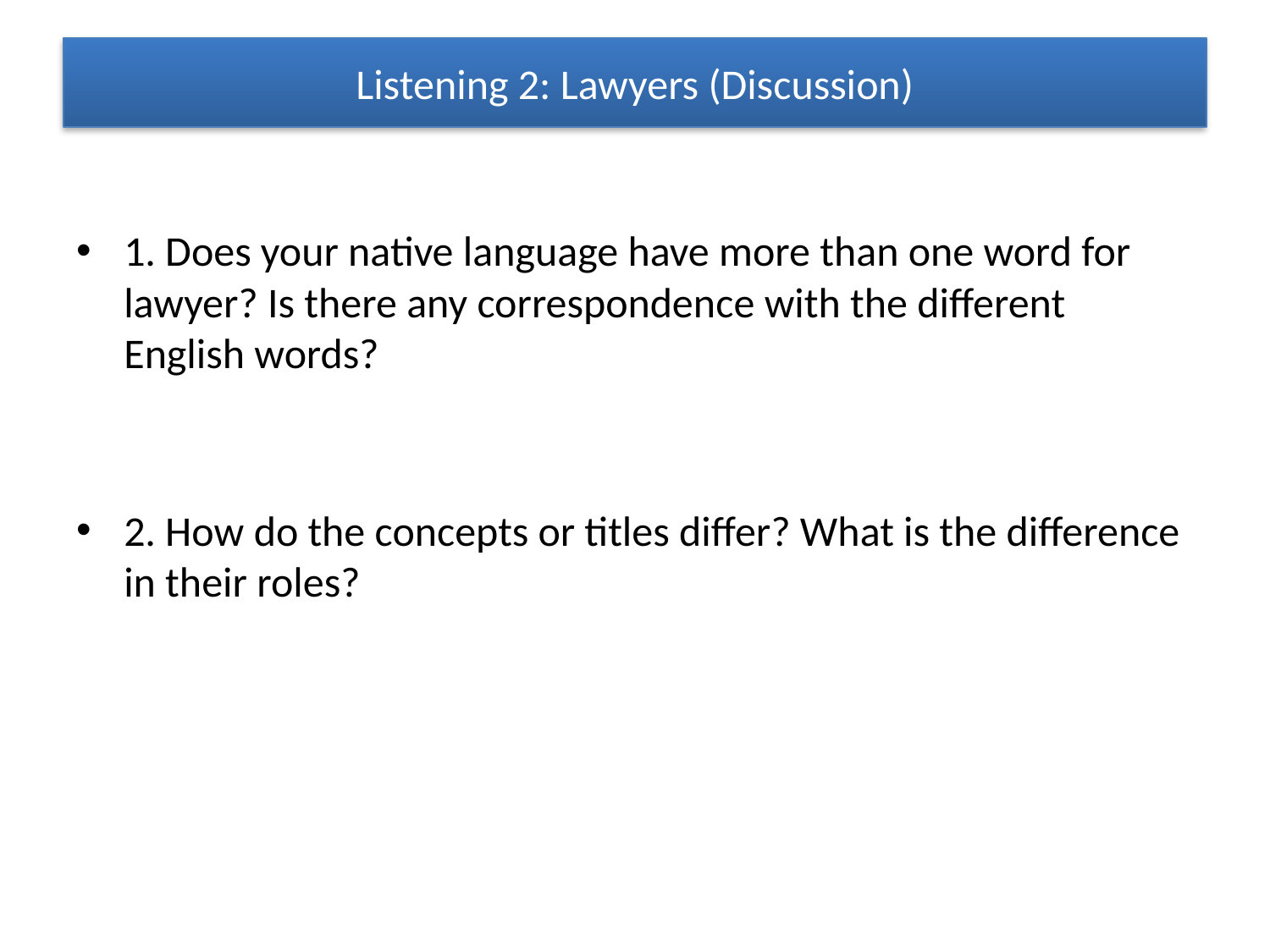

# Listening 2: Lawyers (Discussion)

1. Does your native language have more than one word for lawyer? Is there any correspondence with the different English words?

2. How do the concepts or titles differ? What is the difference in their roles?